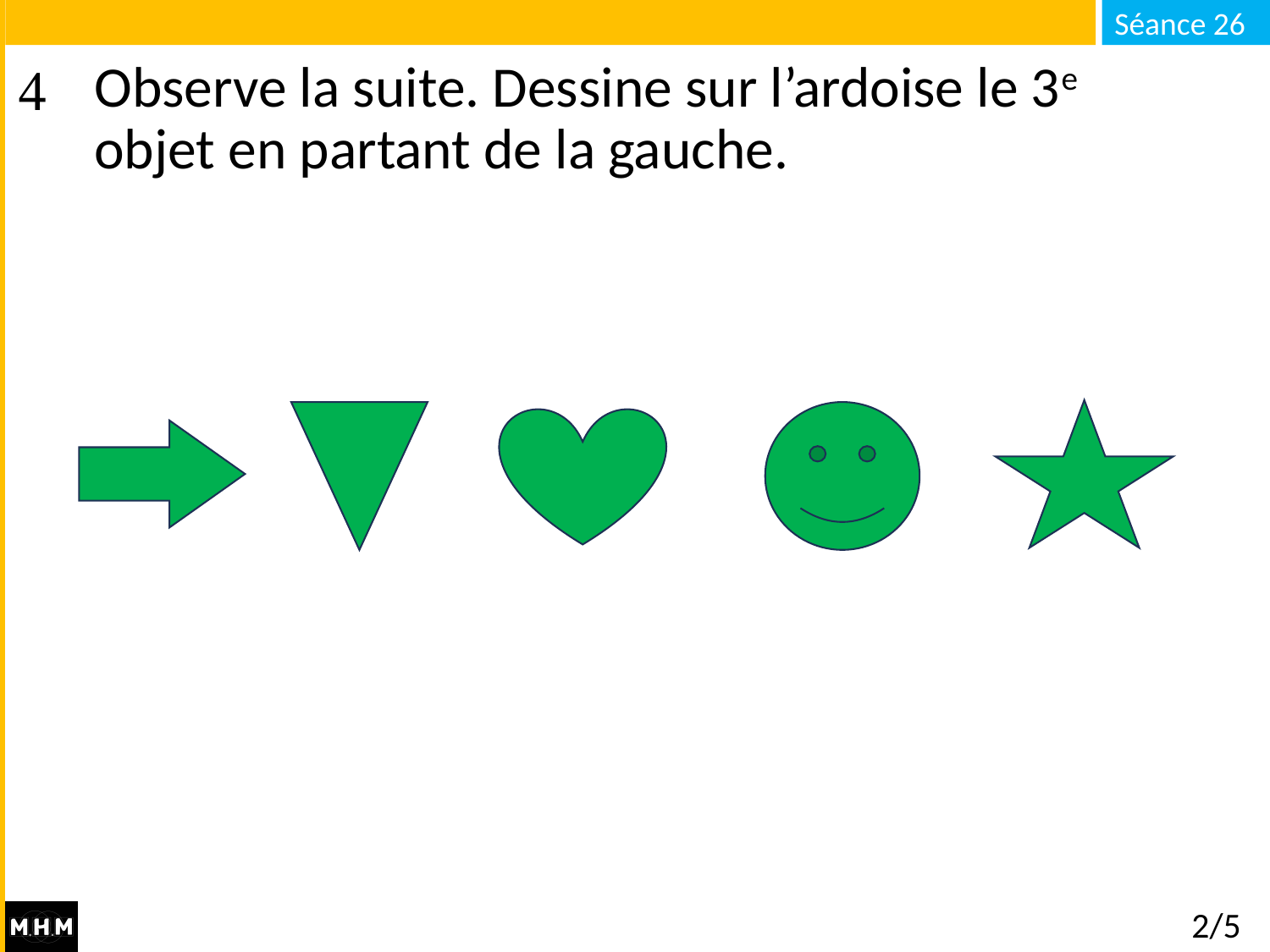

# Observe la suite. Dessine sur l’ardoise le 3e objet en partant de la gauche.

2/5